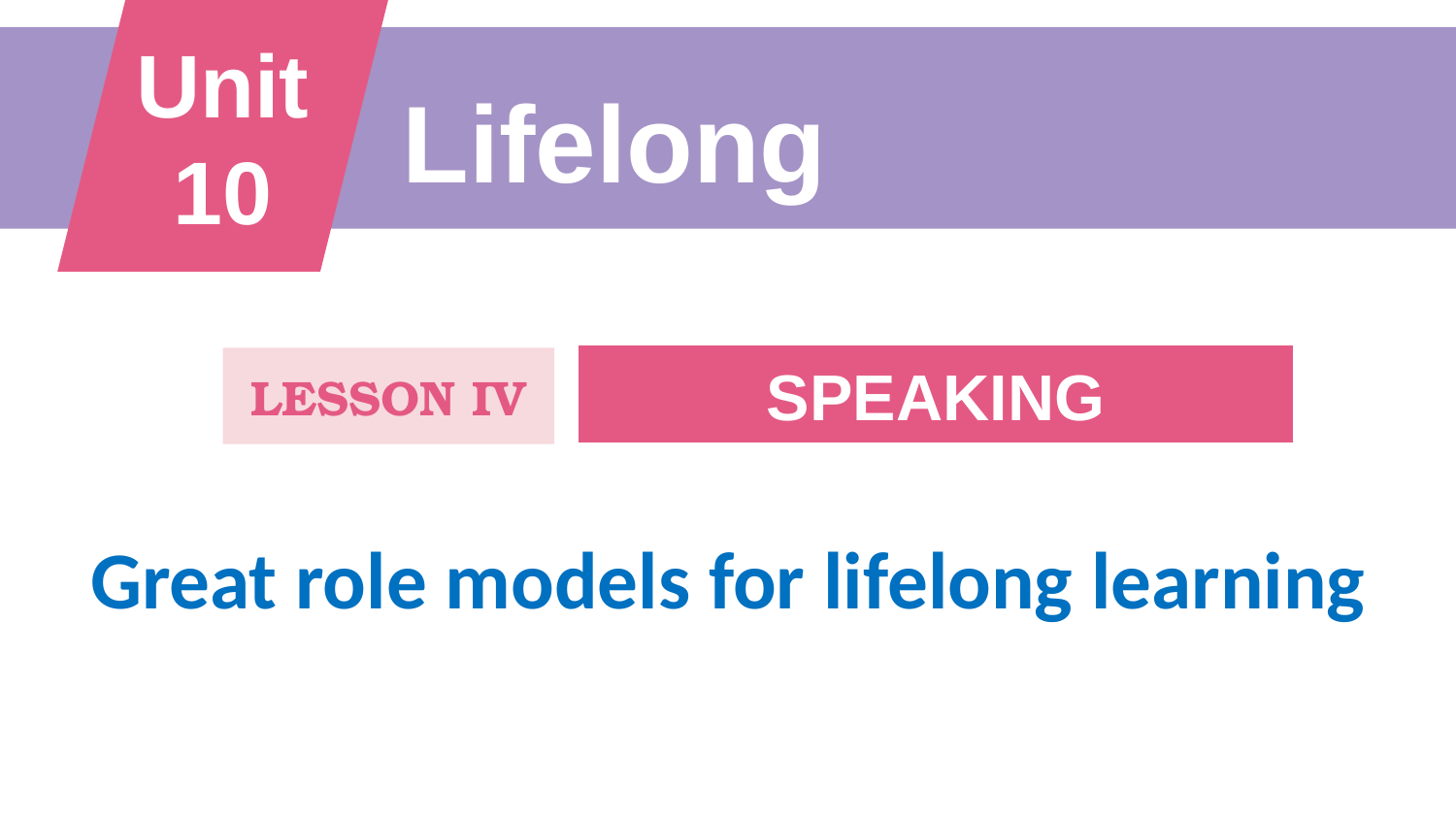

Unit 10

Lifelong learning
SPEAKING
LESSON IV
Great role models for lifelong learning